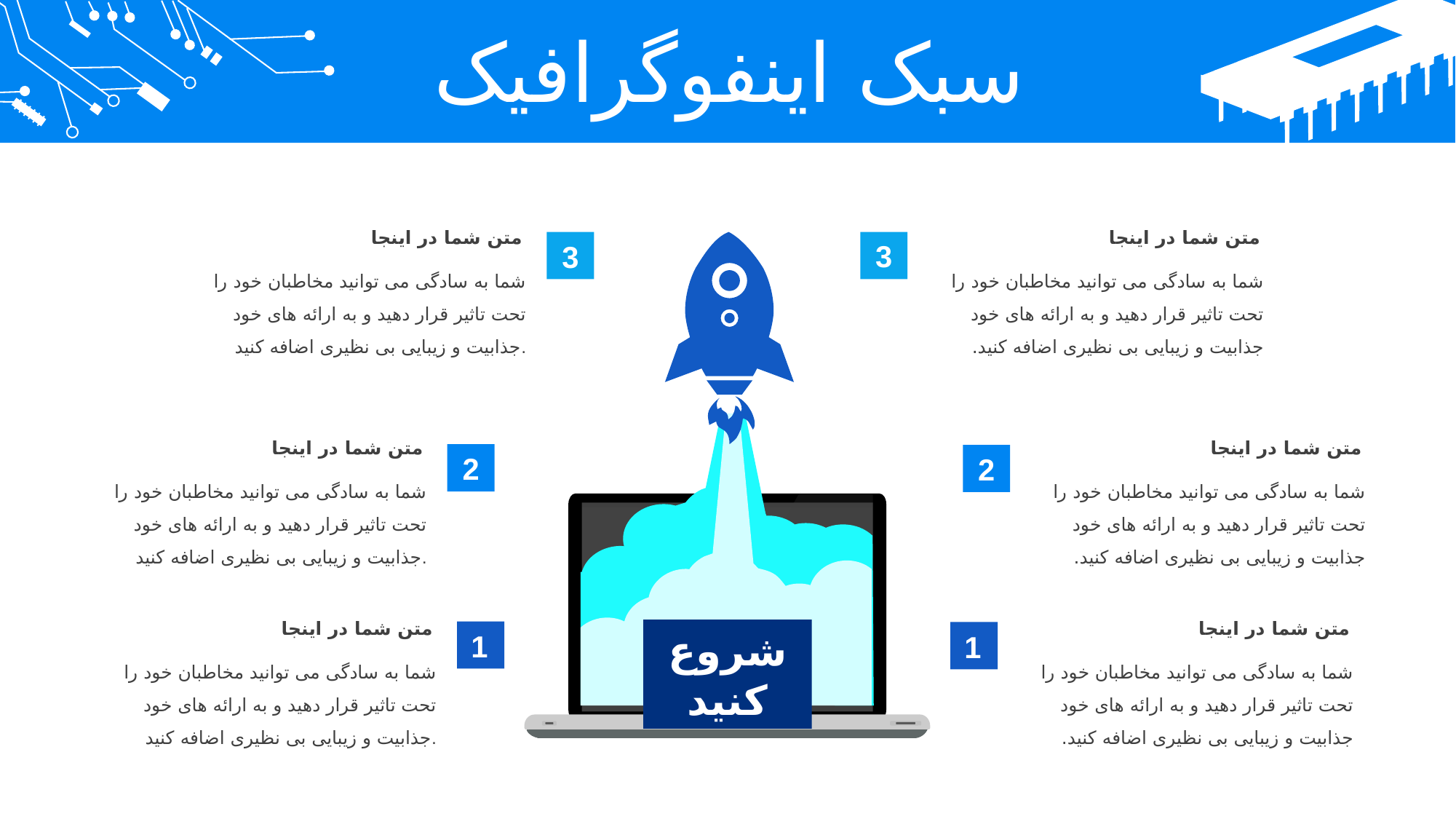

سبک اینفوگرافیک
متن شما در اینجا
شما به سادگی می توانید مخاطبان خود را تحت تاثیر قرار دهید و به ارائه های خود جذابیت و زیبایی بی نظیری اضافه کنید.
متن شما در اینجا
شما به سادگی می توانید مخاطبان خود را تحت تاثیر قرار دهید و به ارائه های خود جذابیت و زیبایی بی نظیری اضافه کنید.

3
3

متن شما در اینجا
شما به سادگی می توانید مخاطبان خود را تحت تاثیر قرار دهید و به ارائه های خود جذابیت و زیبایی بی نظیری اضافه کنید.
متن شما در اینجا
شما به سادگی می توانید مخاطبان خود را تحت تاثیر قرار دهید و به ارائه های خود جذابیت و زیبایی بی نظیری اضافه کنید.

2
2

متن شما در اینجا
شما به سادگی می توانید مخاطبان خود را تحت تاثیر قرار دهید و به ارائه های خود جذابیت و زیبایی بی نظیری اضافه کنید.
متن شما در اینجا
شما به سادگی می توانید مخاطبان خود را تحت تاثیر قرار دهید و به ارائه های خود جذابیت و زیبایی بی نظیری اضافه کنید.
شروع کنید

1
1